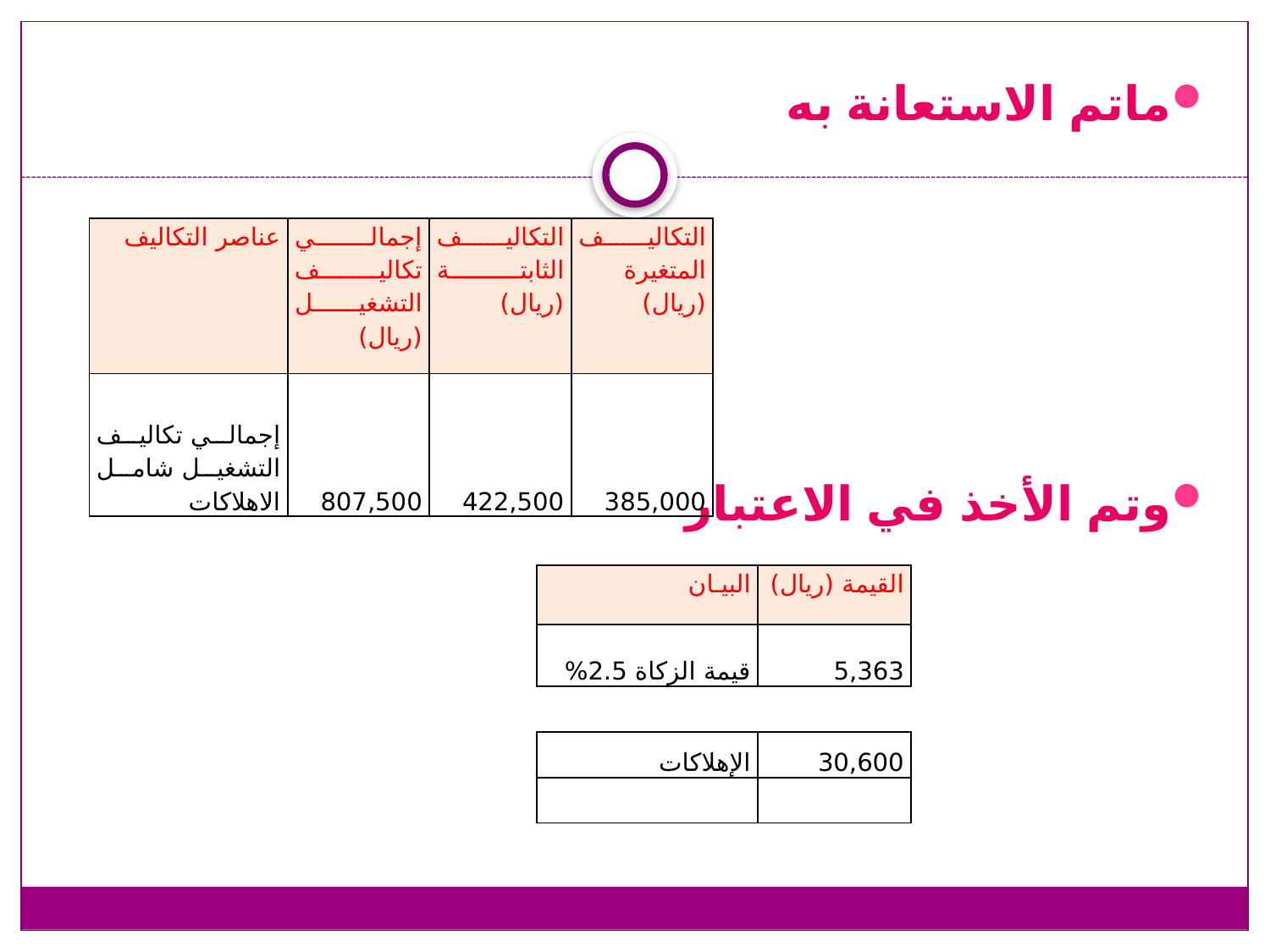

ماتم الاستعانة به

وتم الأخذ في الاعتبار
| عناصر التكاليف | إجمالي تكاليف التشغيل (ريال) | التكاليف الثابتة (ريال) | التكاليف المتغيرة (ريال) |
| --- | --- | --- | --- |
| إجمالي تكاليف التشغيل شامل الاهلاكات | 807,500 | 422,500 | 385,000 |
| البيـان | القيمة (ريال) |
| --- | --- |
| قيمة الزكاة 2.5% | 5,363 |
|  |  |
| الإهلاكات | 30,600 |
|  |  |